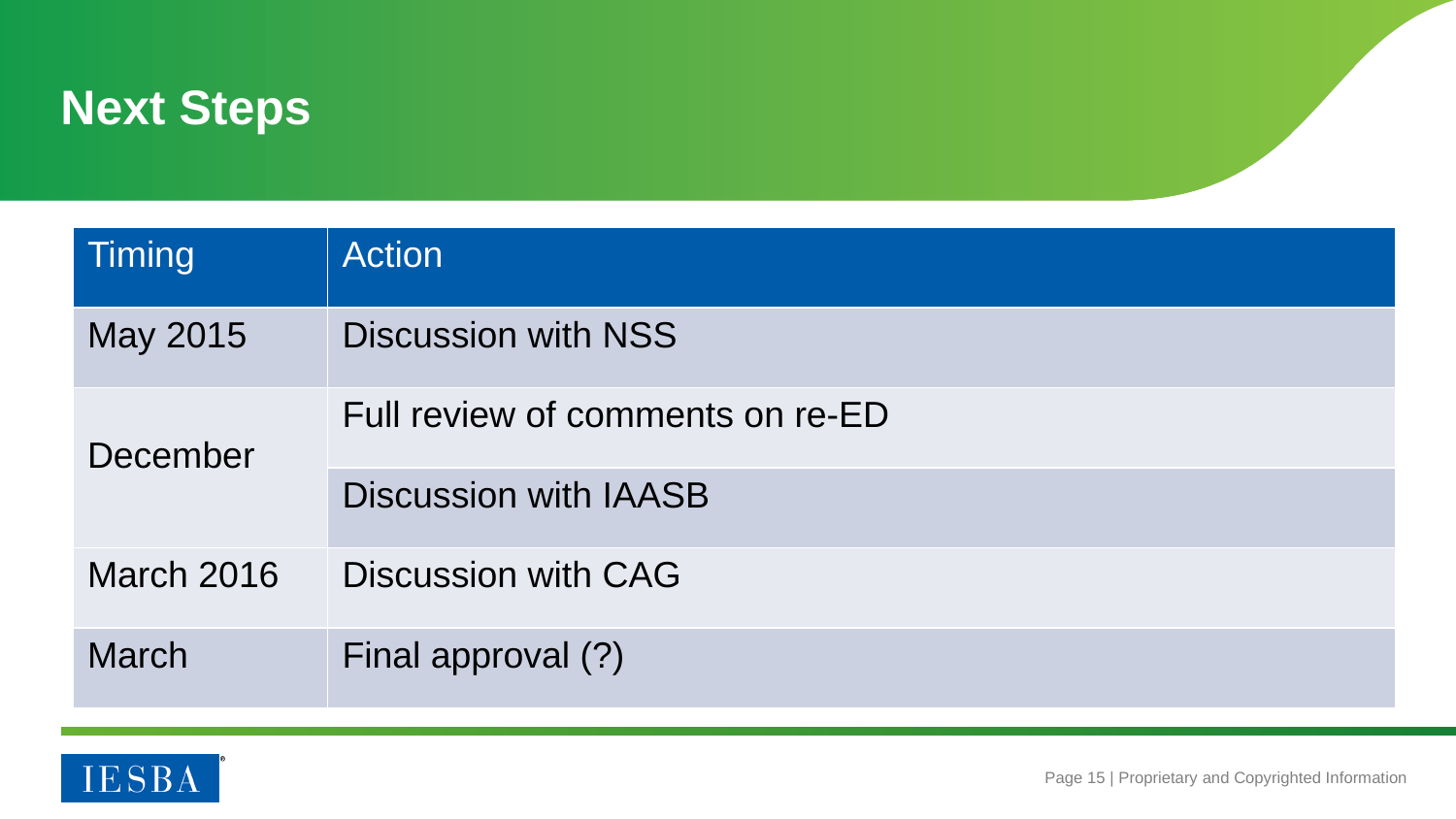

# Next Steps
| Timing | Action |
| --- | --- |
| May 2015 | Discussion with NSS |
| December | Full review of comments on re-ED |
|  | Discussion with IAASB |
| March 2016 | Discussion with CAG |
| March | Final approval (?) |